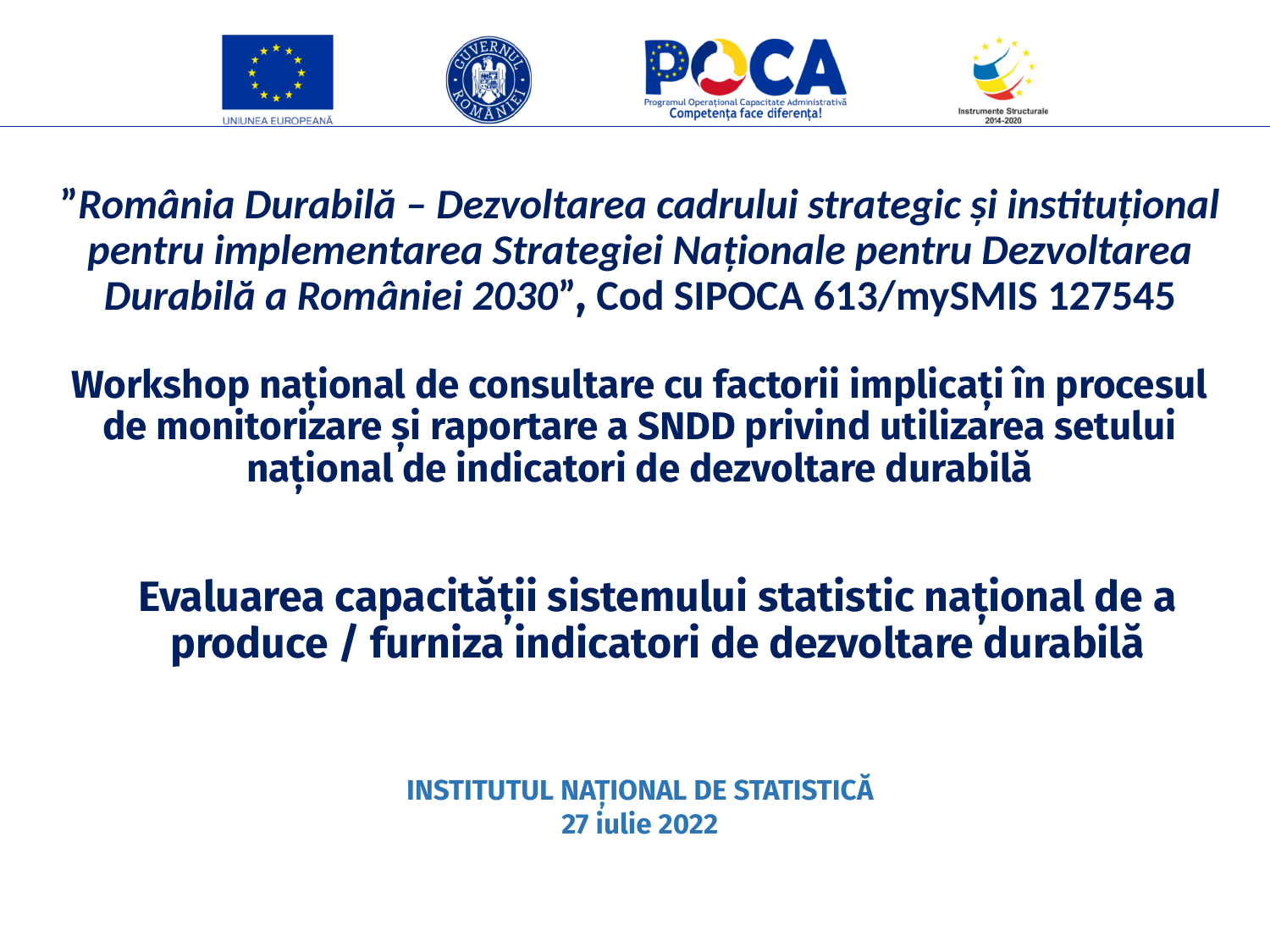

# ”România Durabilă – Dezvoltarea cadrului strategic și instituțional pentru implementarea Strategiei Naționale pentru Dezvoltarea Durabilă a României 2030”, Cod SIPOCA 613/mySMIS 127545 Workshop național de consultare cu factorii implicați în procesul de monitorizare și raportare a SNDD privind utilizarea setului național de indicatori de dezvoltare durabilă
Evaluarea capacității sistemului statistic național de a
produce / furniza indicatori de dezvoltare durabilă
INSTITUTUL NAȚIONAL DE STATISTICĂ
27 iulie 2022